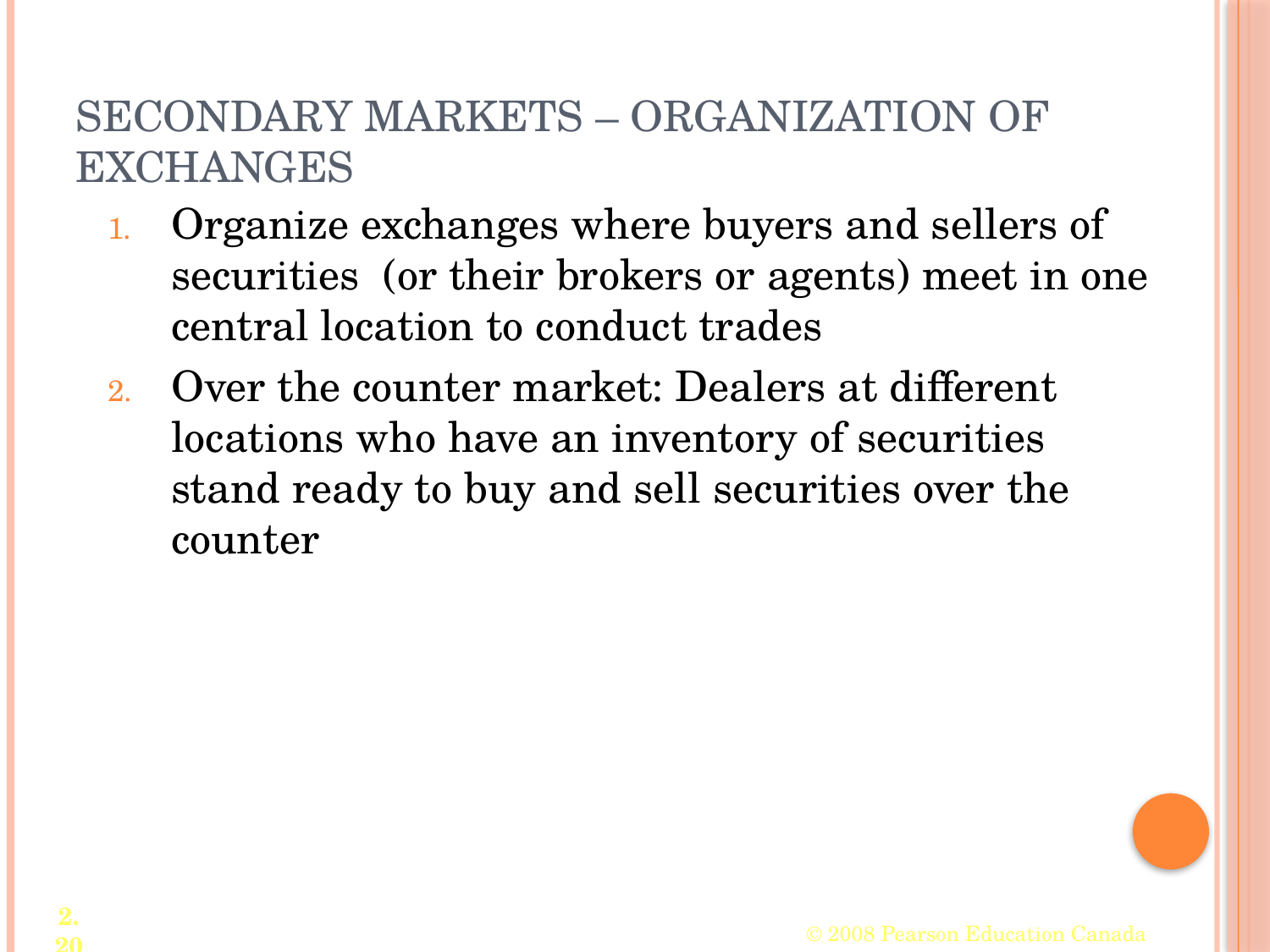

# Secondary markets – Organization of exchanges
Organize exchanges where buyers and sellers of securities  (or their brokers or agents) meet in one central location to conduct trades
Over the counter market: Dealers at different locations who have an inventory of securities stand ready to buy and sell securities over the counter

2.20

© 2008 Pearson Education Canada